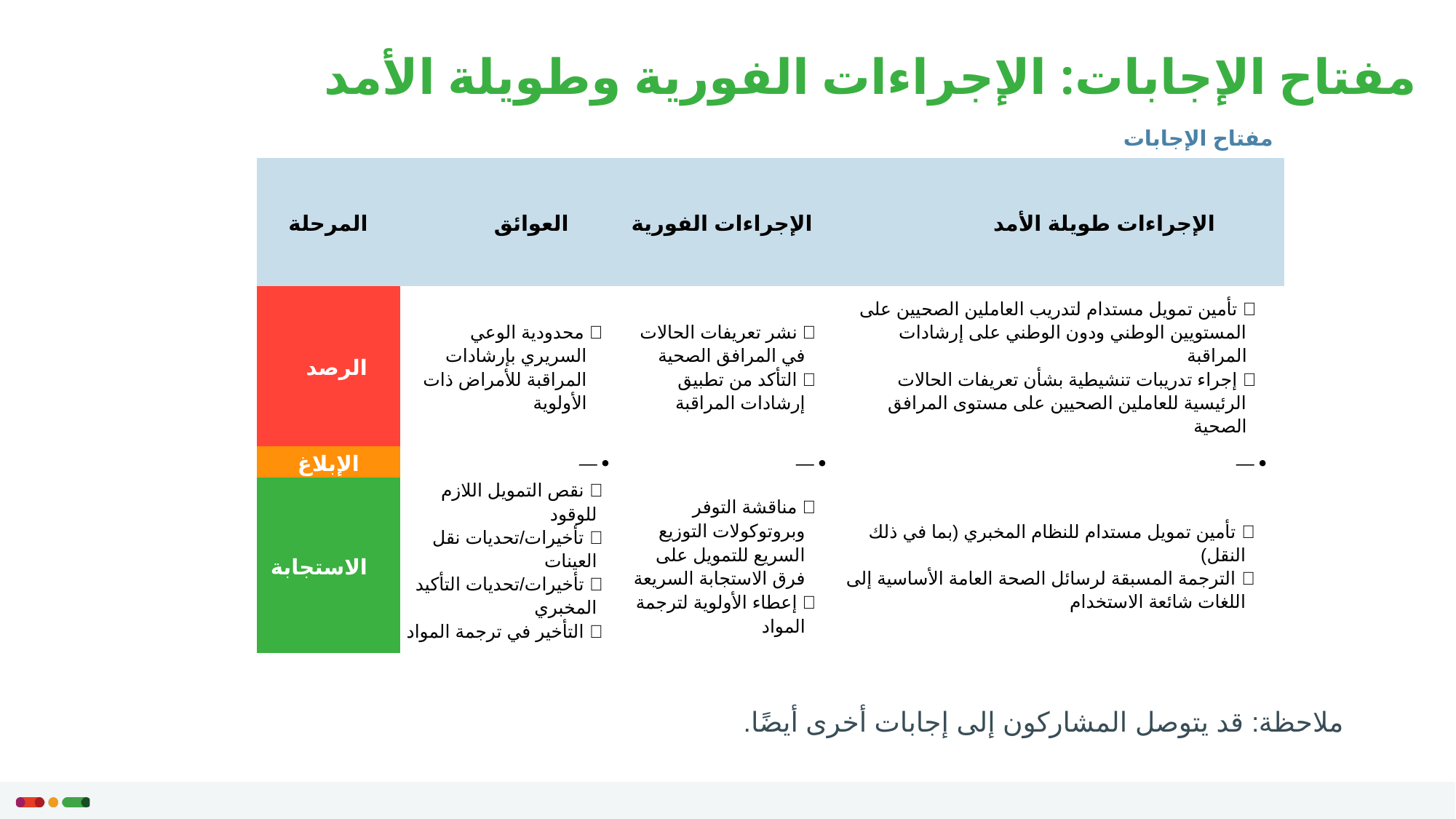

# مفتاح الإجابات: الإجراءات الفورية وطويلة الأمد
مفتاح الإجابات
| المرحلة | العوائق | الإجراءات الفورية | الإجراءات طويلة الأمد |
| --- | --- | --- | --- |
| الرصد | • محدودية الوعي السريري بإرشادات المراقبة للأمراض ذات الأولوية | • نشر تعريفات الحالات في المرافق الصحية • التأكد من تطبيق إرشادات المراقبة | • تأمين تمويل مستدام لتدريب العاملين الصحيين على المستويين الوطني ودون الوطني على إرشادات المراقبة • إجراء تدريبات تنشيطية بشأن تعريفات الحالات الرئيسية للعاملين الصحيين على مستوى المرافق الصحية |
| الإبلاغ | • — | • — | • — |
| الاستجابة | • نقص التمويل اللازم للوقود • تأخيرات/تحديات نقل العينات • تأخيرات/تحديات التأكيد المخبري • التأخير في ترجمة المواد | • مناقشة التوفر وبروتوكولات التوزيع السريع للتمويل على فرق الاستجابة السريعة • إعطاء الأولوية لترجمة المواد | • تأمين تمويل مستدام للنظام المخبري (بما في ذلك النقل) • الترجمة المسبقة لرسائل الصحة العامة الأساسية إلى اللغات شائعة الاستخدام |
ملاحظة: قد يتوصل المشاركون إلى إجابات أخرى أيضًا.